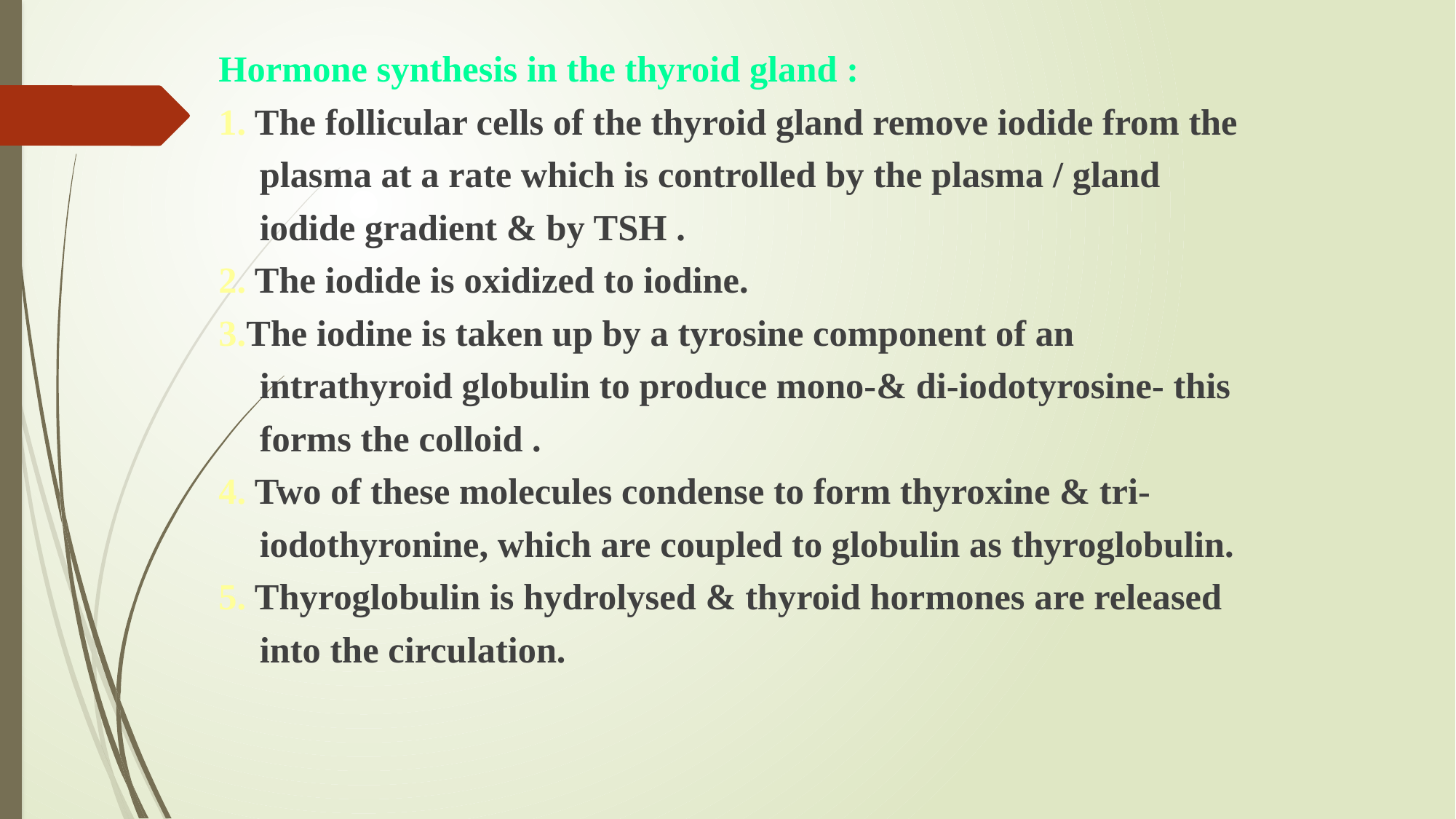

Hormone synthesis in the thyroid gland :
1. The follicular cells of the thyroid gland remove iodide from the plasma at a rate which is controlled by the plasma / gland iodide gradient & by TSH .
2. The iodide is oxidized to iodine.
3.The iodine is taken up by a tyrosine component of an intrathyroid globulin to produce mono-& di-iodotyrosine- this forms the colloid .
4. Two of these molecules condense to form thyroxine & tri-iodothyronine, which are coupled to globulin as thyroglobulin.
5. Thyroglobulin is hydrolysed & thyroid hormones are released into the circulation.